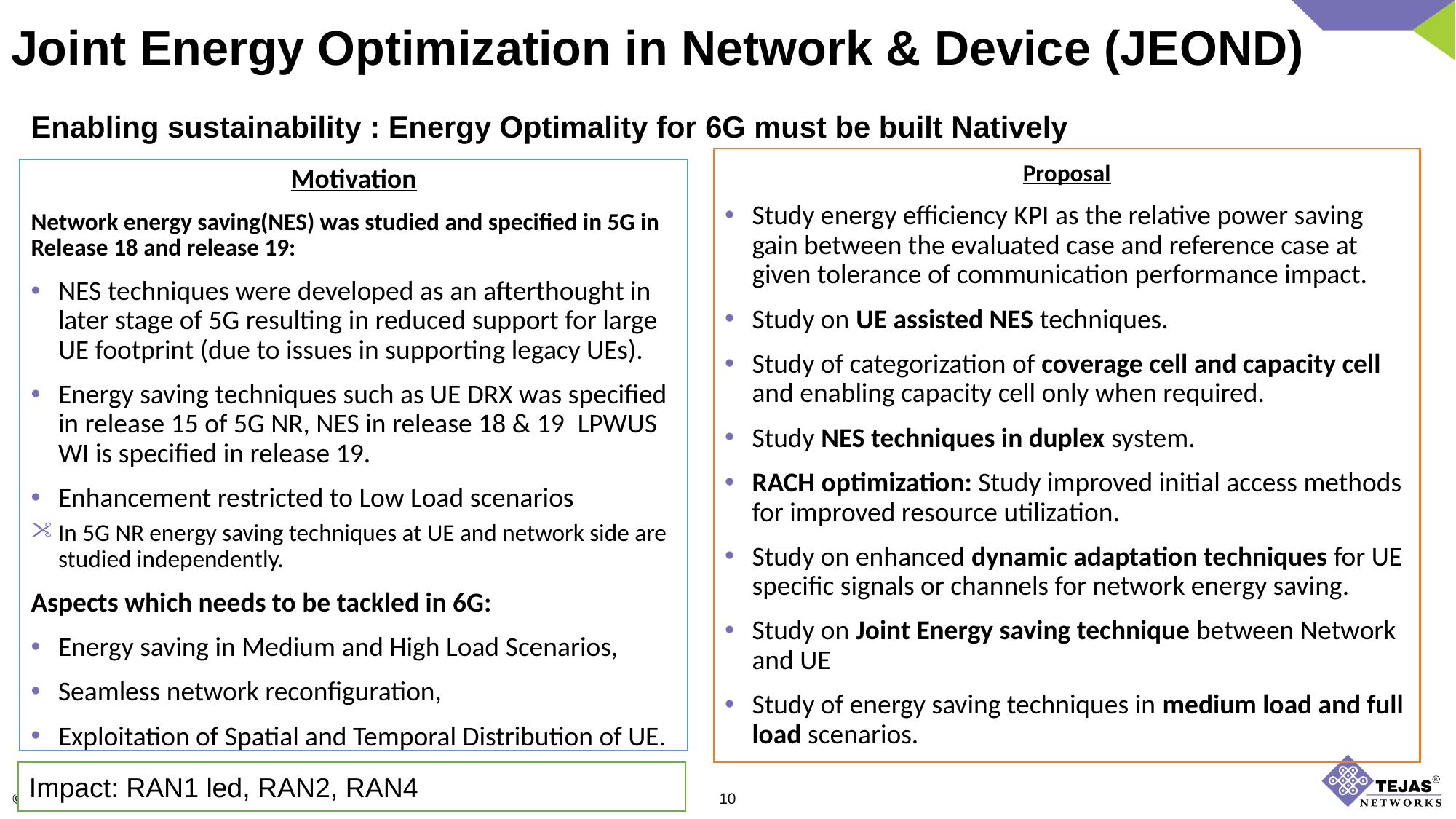

Joint Energy Optimization in Network & Device (JEOND)

Enabling sustainability : Energy Optimality for 6G must be built Natively

Proposal
Study energy efficiency KPI as the relative power saving gain between the evaluated case and reference case at given tolerance of communication performance impact.
Study on UE assisted NES techniques.
Study of categorization of coverage cell and capacity cell and enabling capacity cell only when required.
Study NES techniques in duplex system.
RACH optimization: Study improved initial access methods for improved resource utilization.
Study on enhanced dynamic adaptation techniques for UE specific signals or channels for network energy saving.
Study on Joint Energy saving technique between Network and UE
Study of energy saving techniques in medium load and full load scenarios.
Motivation
Network energy saving(NES) was studied and specified in 5G in Release 18 and release 19:
NES techniques were developed as an afterthought in later stage of 5G resulting in reduced support for large UE footprint (due to issues in supporting legacy UEs).
Energy saving techniques such as UE DRX was specified in release 15 of 5G NR, NES in release 18 & 19  LPWUS WI is specified in release 19.
Enhancement restricted to Low Load scenarios
In 5G NR energy saving techniques at UE and network side are studied independently.
Aspects which needs to be tackled in 6G:
Energy saving in Medium and High Load Scenarios,
Seamless network reconfiguration,
Exploitation of Spatial and Temporal Distribution of UE.
Impact: RAN1 led, RAN2, RAN4